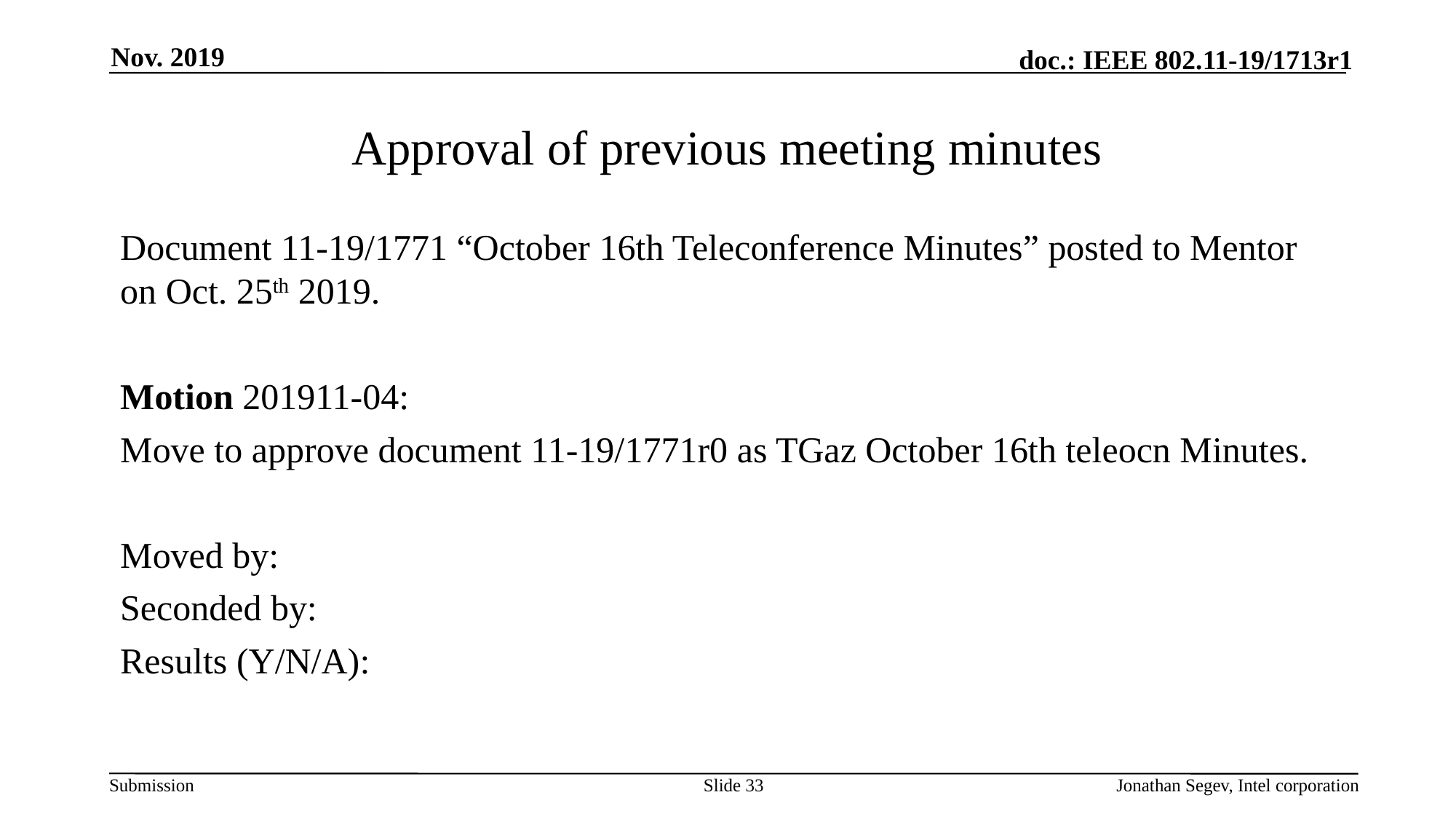

Nov. 2019
# Approval of previous meeting minutes
Document 11-19/1771 “October 16th Teleconference Minutes” posted to Mentor on Oct. 25th 2019.

Motion 201911-04:
Move to approve document 11-19/1771r0 as TGaz October 16th teleocn Minutes.

Moved by:
Seconded by:
Results (Y/N/A):

Slide 33
Jonathan Segev, Intel corporation